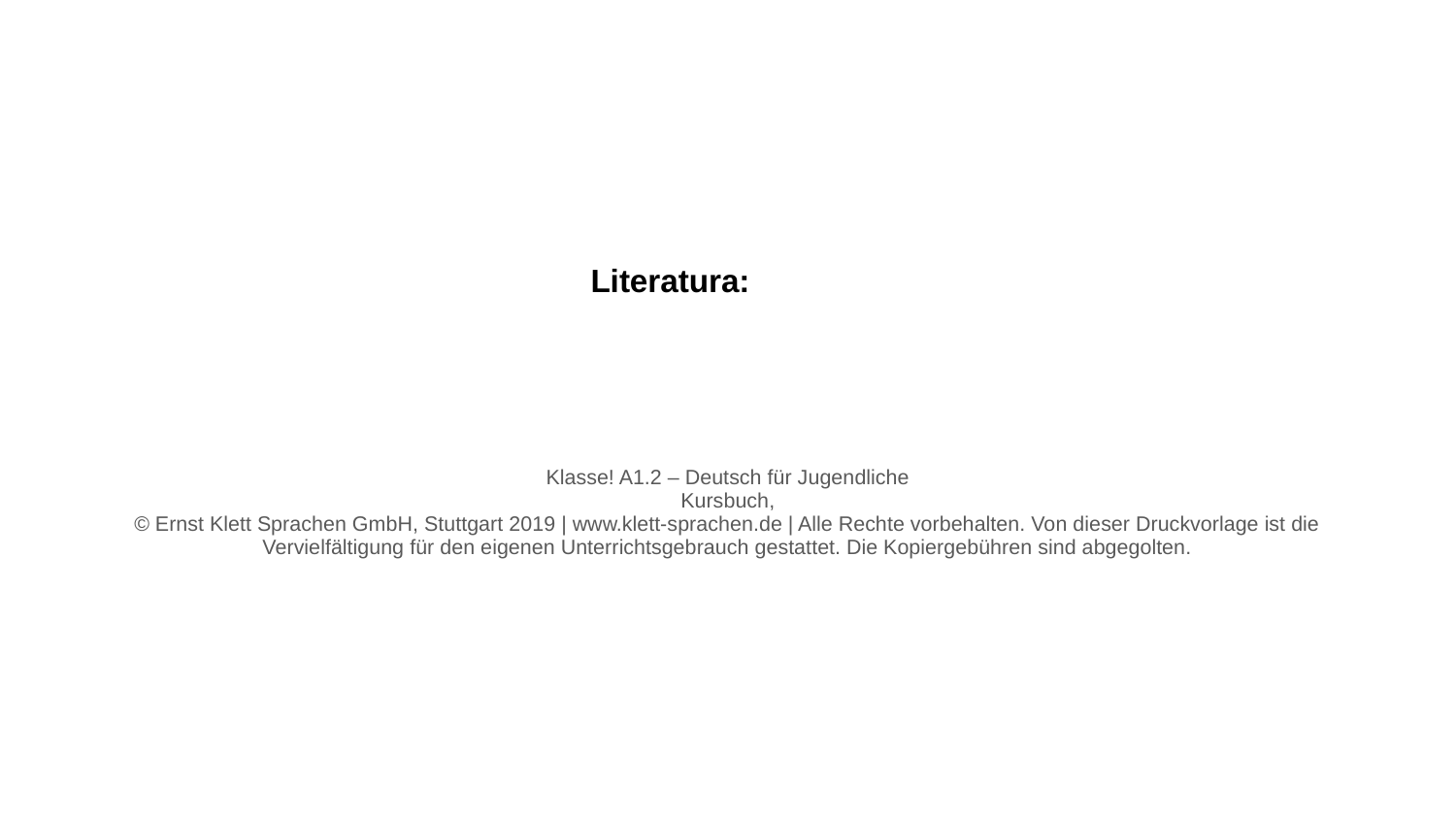

# Literatura:
Klasse! A1.2 – Deutsch für Jugendliche
Kursbuch,
© Ernst Klett Sprachen GmbH, Stuttgart 2019 | www.klett-sprachen.de | Alle Rechte vorbehalten. Von dieser Druckvorlage ist die Vervielfältigung für den eigenen Unterrichtsgebrauch gestattet. Die Kopiergebühren sind abgegolten.